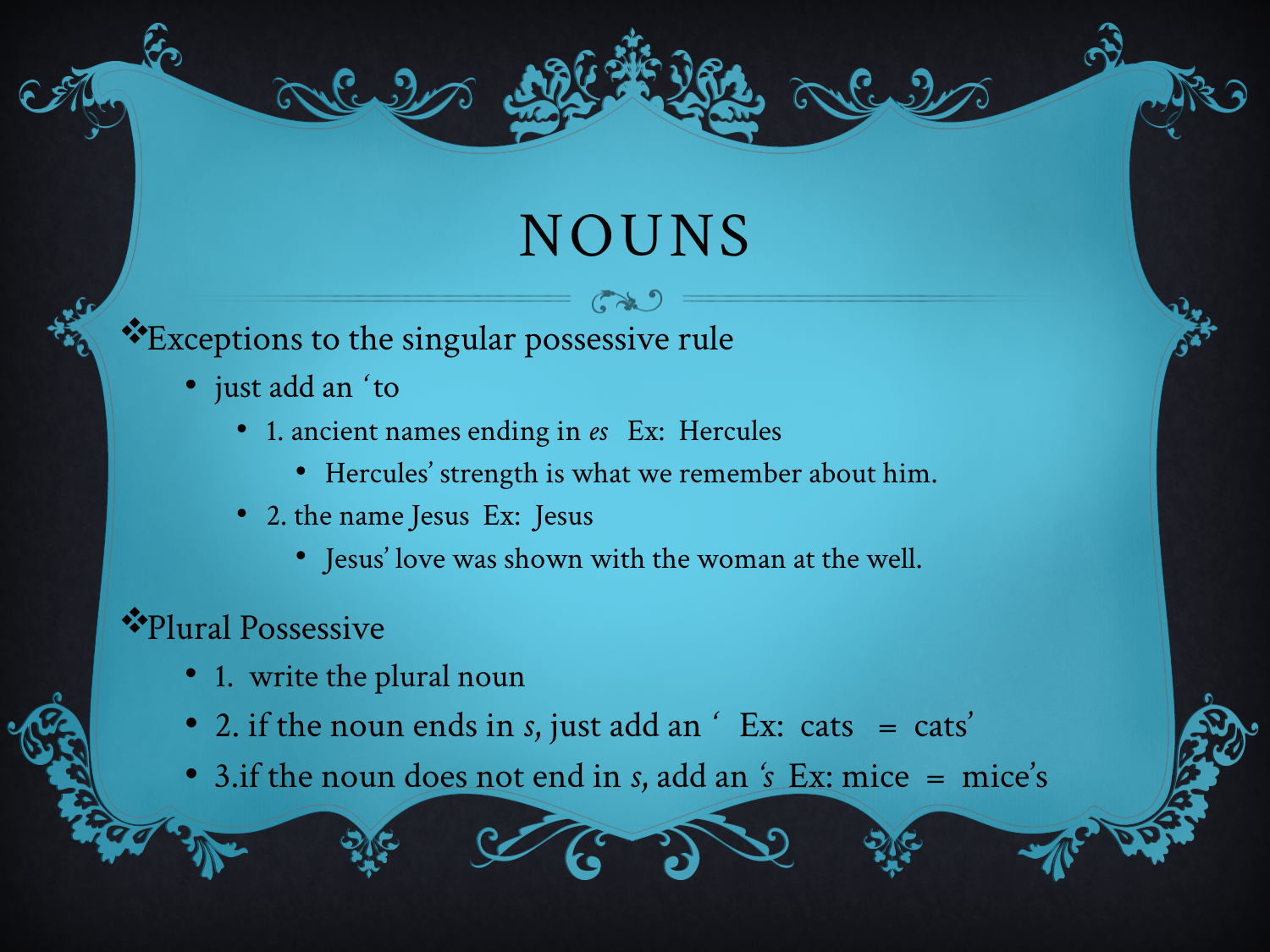

# NOUNS
Exceptions to the singular possessive rule
just add an ‘ to
1. ancient names ending in es   Ex:  Hercules
Hercules’ strength is what we remember about him.
2. the name Jesus  Ex:  Jesus
Jesus’ love was shown with the woman at the well.
Plural Possessive
1.  write the plural noun
2. if the noun ends in s, just add an ‘   Ex:  cats   =  cats’
3.if the noun does not end in s, add an ‘s  Ex: mice  =  mice’s